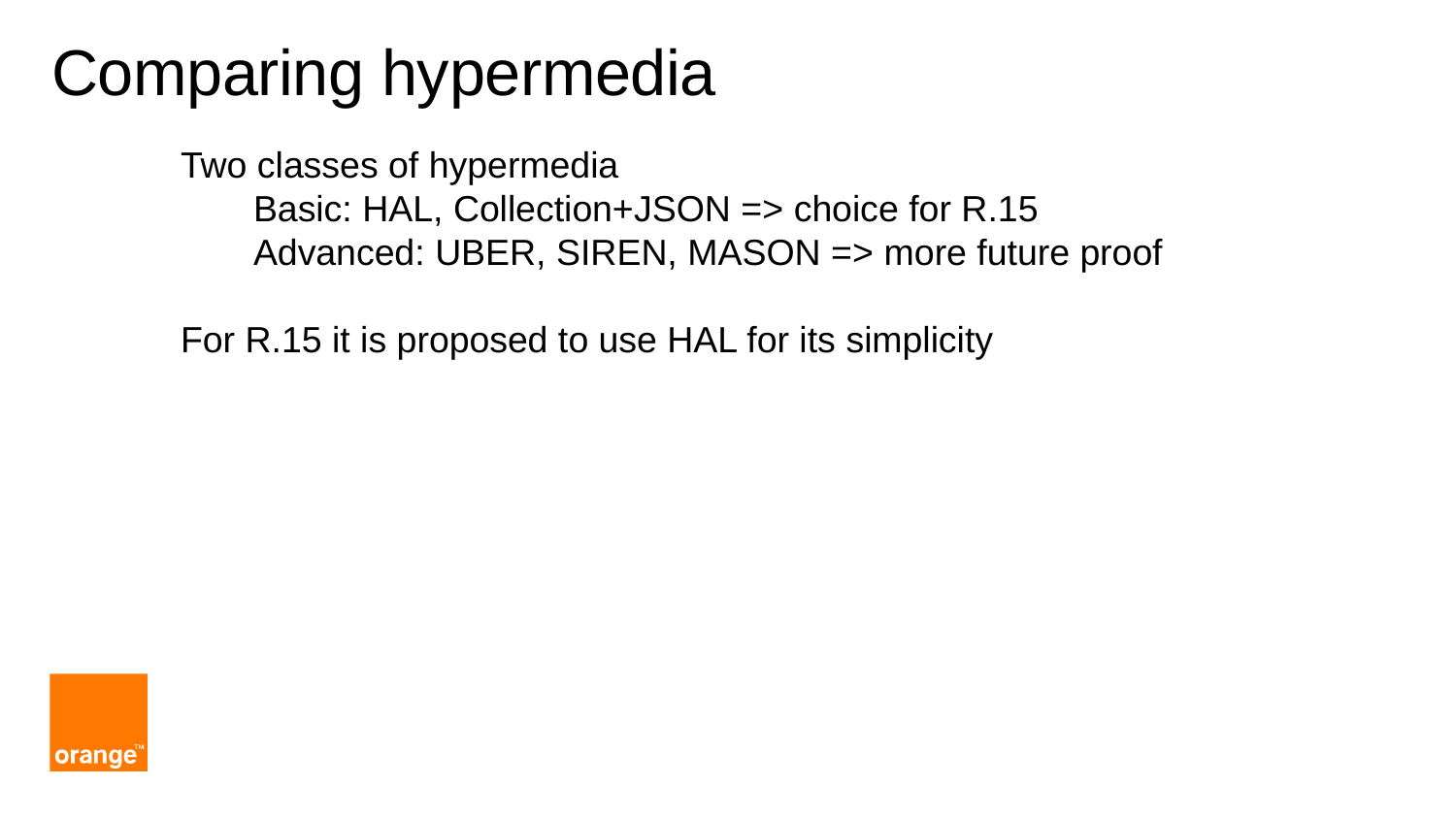

# Comparing hypermedia
Two classes of hypermedia
Basic: HAL, Collection+JSON => choice for R.15
Advanced: UBER, SIREN, MASON => more future proof

For R.15 it is proposed to use HAL for its simplicity